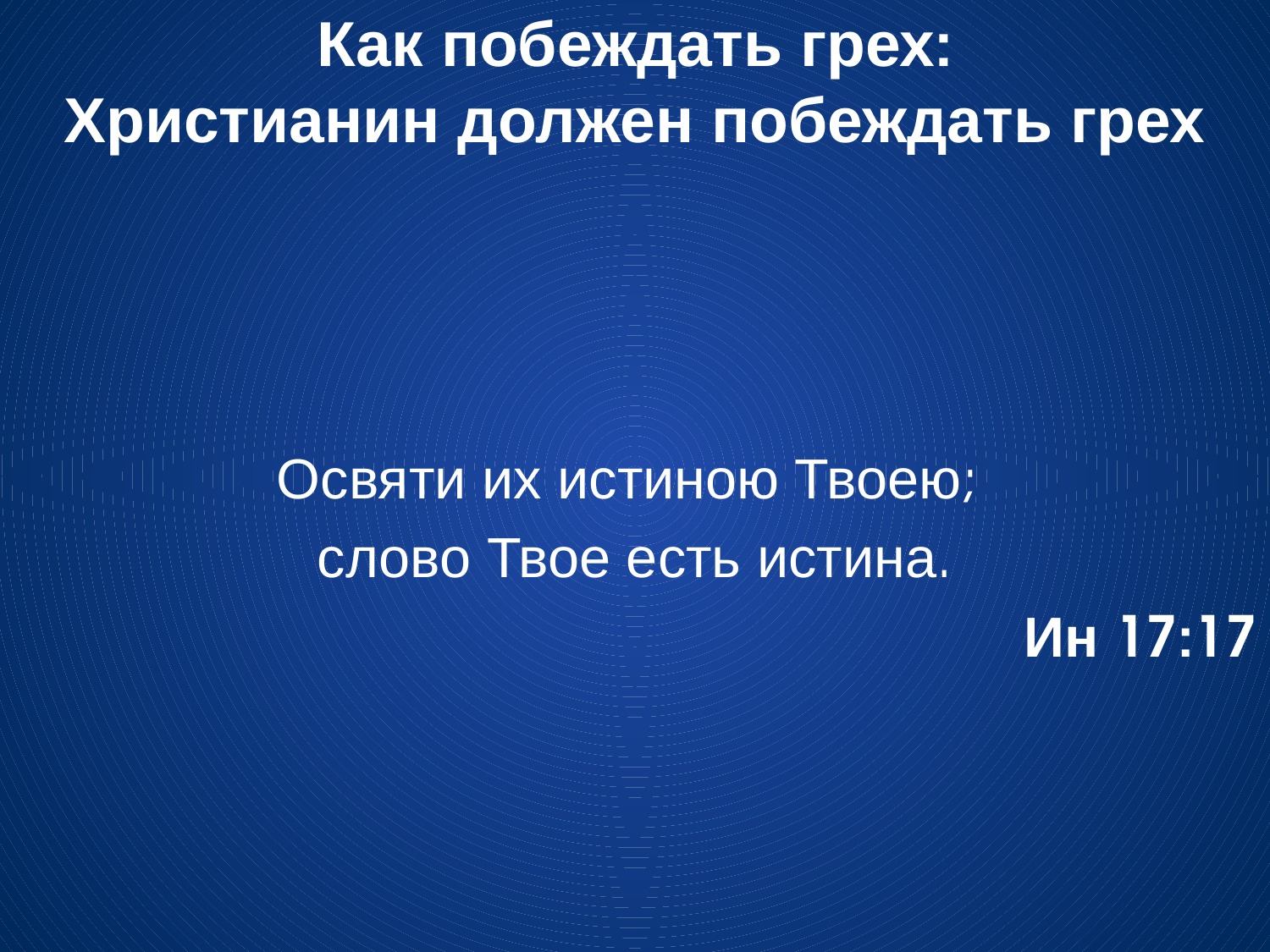

# Как побеждать грех: Христианин должен побеждать грех
Освяти их истиною Твоею;
слово Твое есть истина.
Ин 17:17